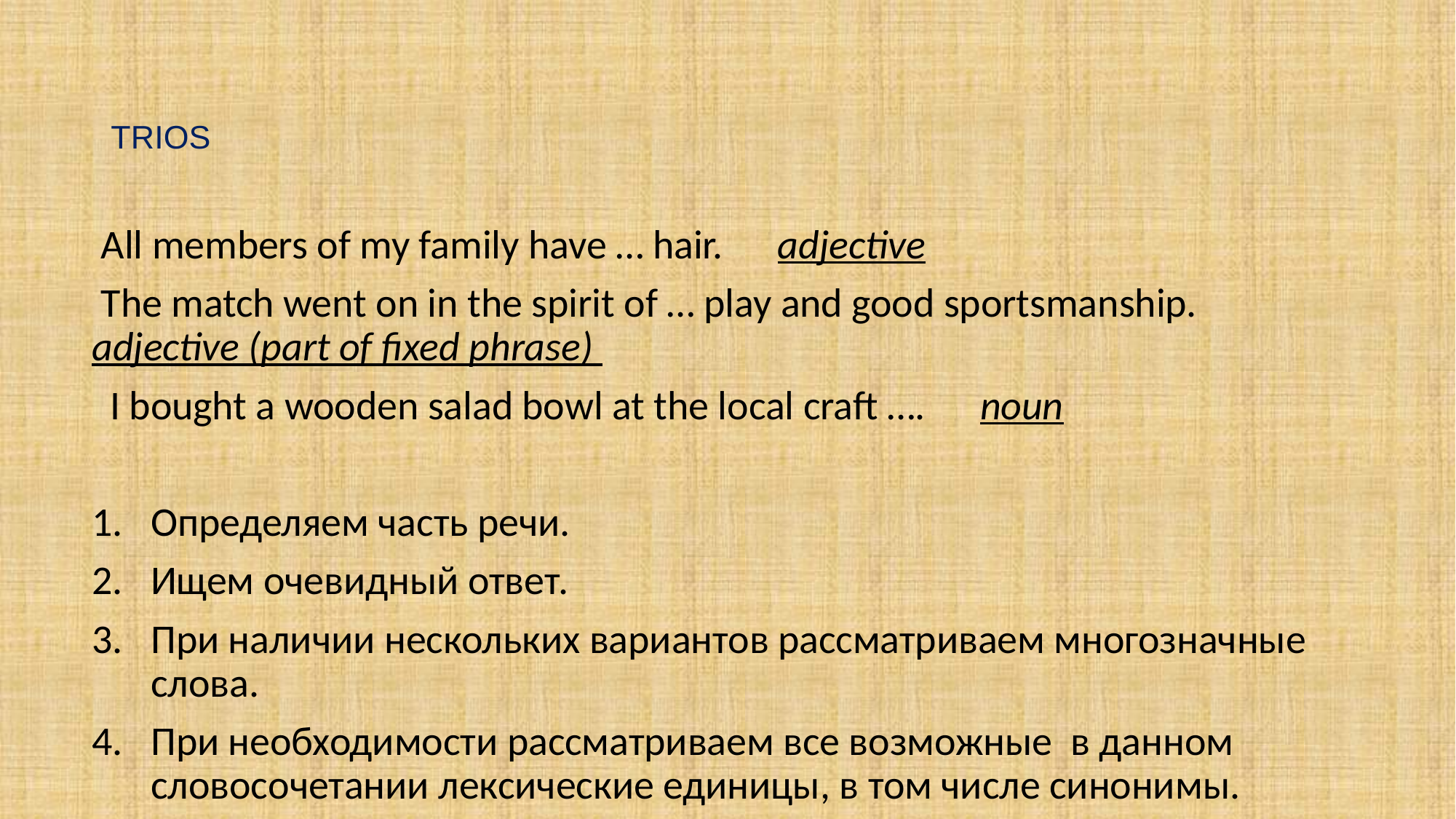

# TRIOS
 All members of my family have … hair.      adjective
 The match went on in the spirit of … play and good sportsmanship. adjective (part of fixed phrase)
  I bought a wooden salad bowl at the local craft ….      noun

Определяем часть речи.
Ищем очевидный ответ.
При наличии нескольких вариантов рассматриваем многозначные слова.
При необходимости рассматриваем все возможные  в данном словосочетании лексические единицы, в том числе синонимы.